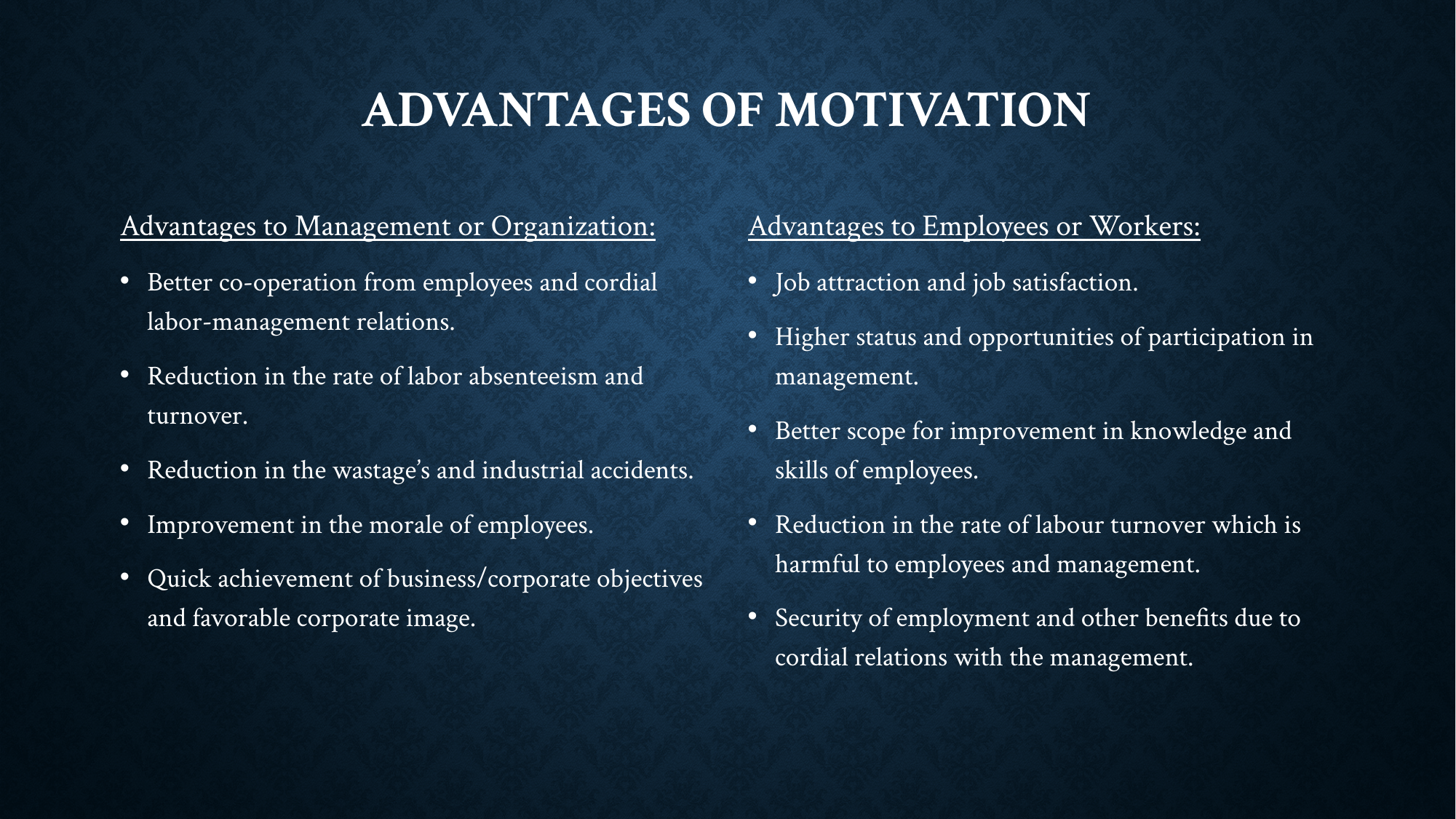

# Advantages of motivation
Advantages to Management or Organization:
Better co-operation from employees and cordial labor-management relations.
Reduction in the rate of labor absenteeism and turnover.
Reduction in the wastage’s and industrial accidents.
Improvement in the morale of employees.
Quick achievement of business/corporate objectives and favorable corporate image.
Advantages to Employees or Workers:
Job attraction and job satisfaction.
Higher status and opportunities of participation in management.
Better scope for improvement in knowledge and skills of employees.
Reduction in the rate of labour turnover which is harmful to employees and management.
Security of employment and other benefits due to cordial relations with the management.